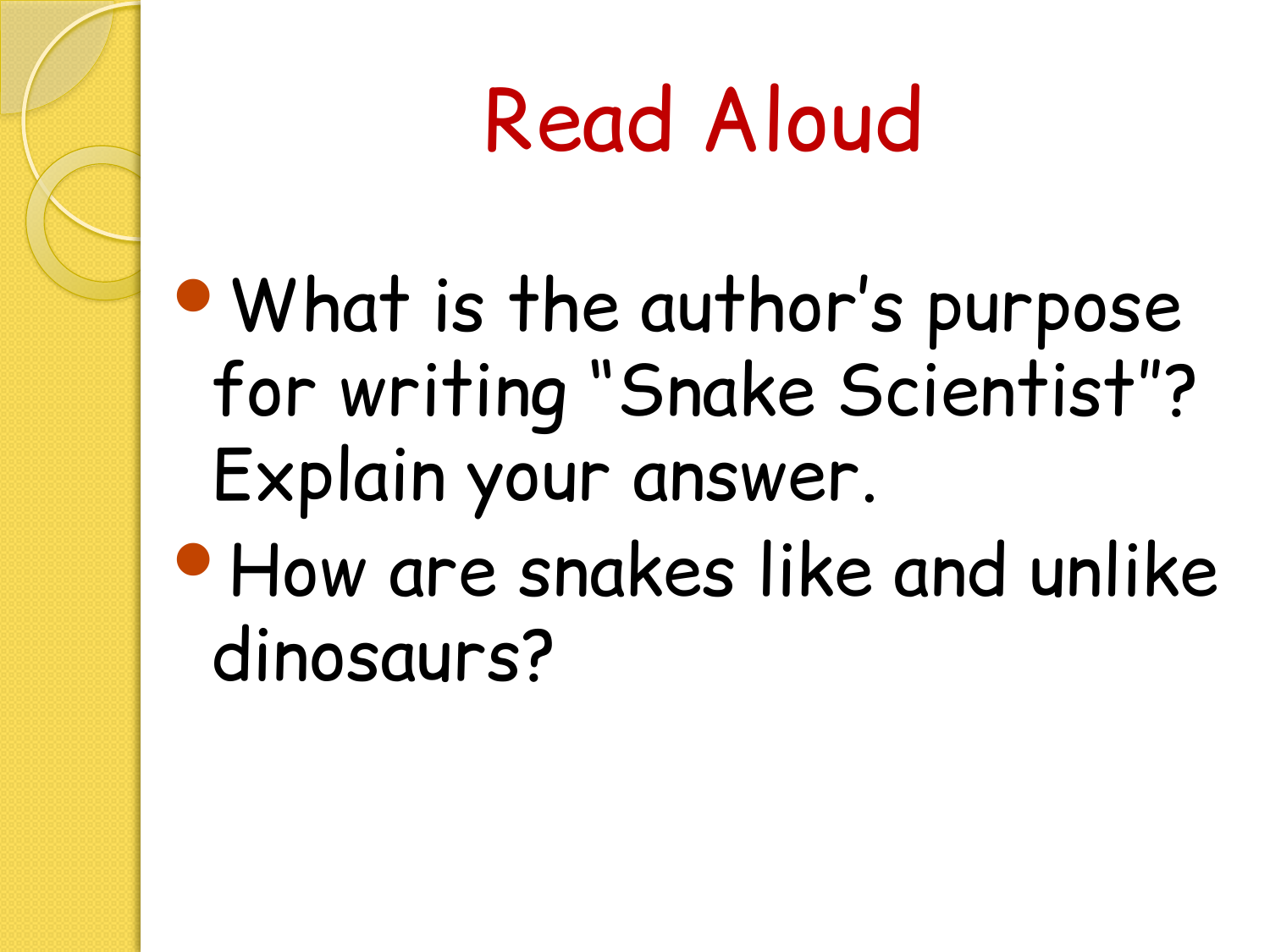

# Read Aloud
What is the author’s purpose for writing “Snake Scientist”?  Explain your answer.
How are snakes like and unlike dinosaurs?